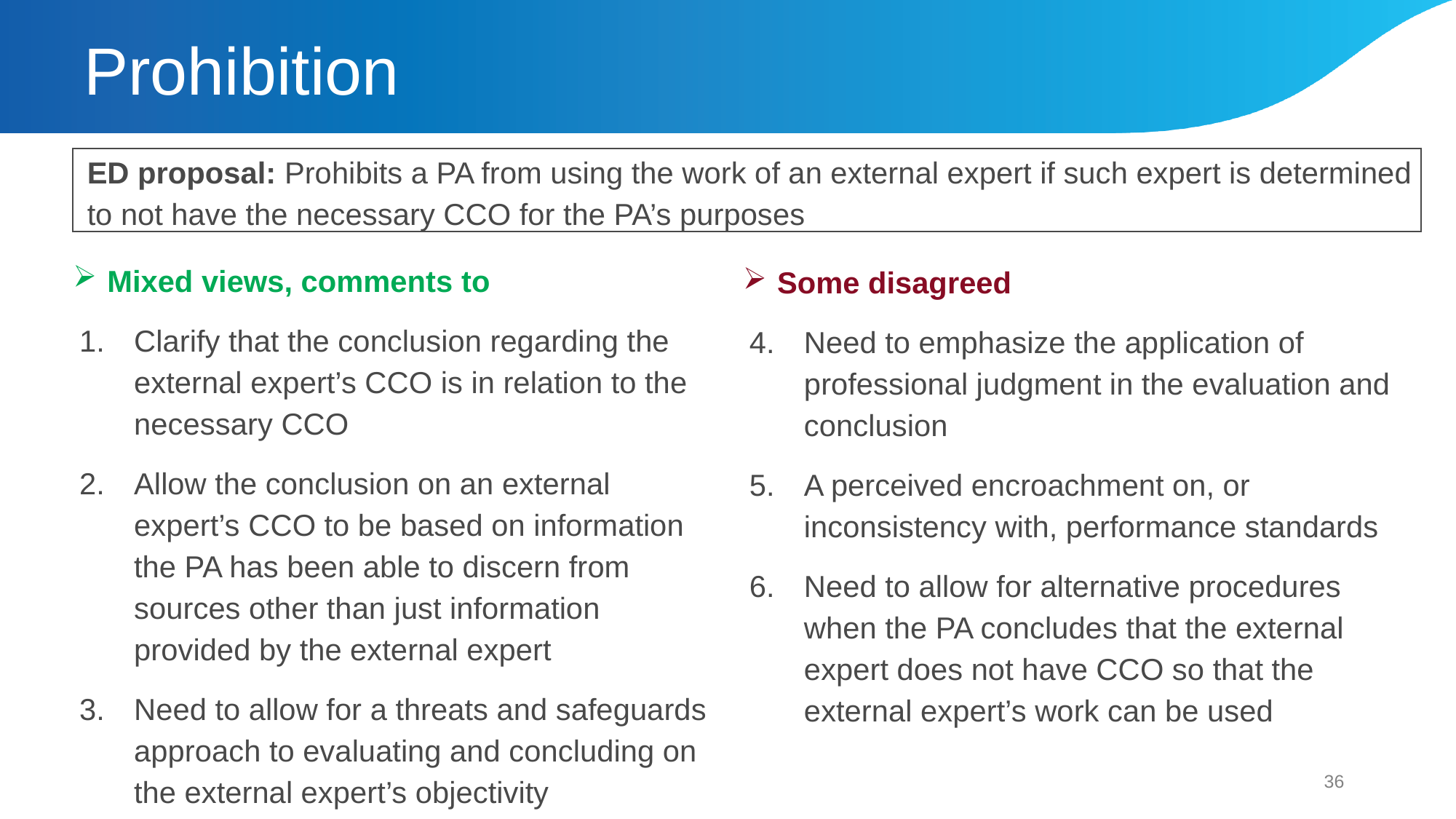

# Prohibition
ED proposal: Prohibits a PA from using the work of an external expert if such expert is determined to not have the necessary CCO for the PA’s purposes
Mixed views, comments to
Clarify that the conclusion regarding the external expert’s CCO is in relation to the necessary CCO
Allow the conclusion on an external expert’s CCO to be based on information the PA has been able to discern from sources other than just information provided by the external expert
Need to allow for a threats and safeguards approach to evaluating and concluding on the external expert’s objectivity

Some disagreed
Need to emphasize the application of professional judgment in the evaluation and conclusion
A perceived encroachment on, or inconsistency with, performance standards
Need to allow for alternative procedures when the PA concludes that the external expert does not have CCO so that the external expert’s work can be used
36